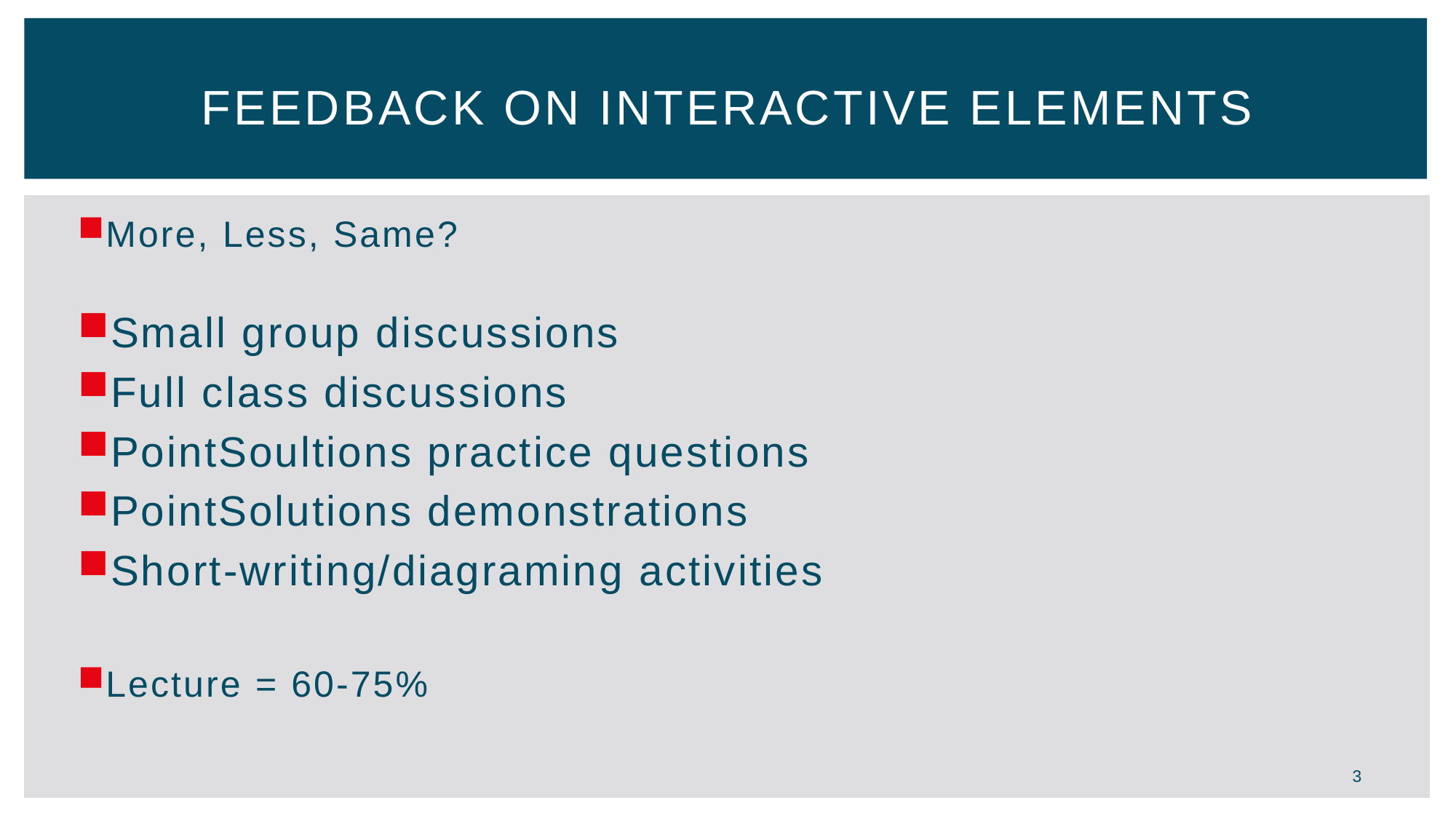

# Feedback on interactive elements
More, Less, Same?

Small group discussions
Full class discussions
PointSoultions practice questions
PointSolutions demonstrations
Short-writing/diagraming activities

Lecture = 60-75%
3